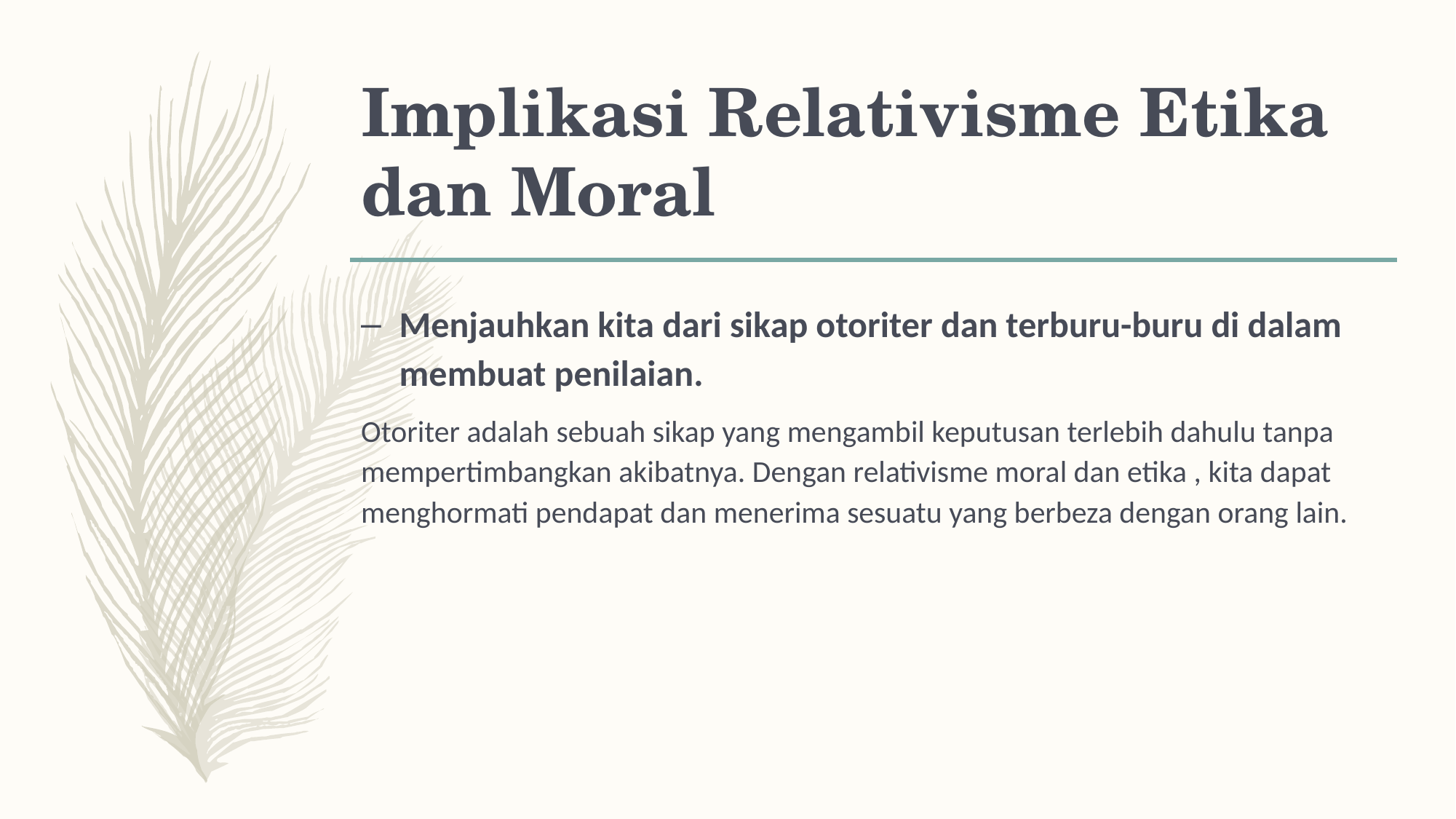

# Implikasi Relativisme Etika dan Moral
Menjauhkan kita dari sikap otoriter dan terburu-buru di dalam membuat penilaian.
Otoriter adalah sebuah sikap yang mengambil keputusan terlebih dahulu tanpa mempertimbangkan akibatnya. Dengan relativisme moral dan etika , kita dapat menghormati pendapat dan menerima sesuatu yang berbeza dengan orang lain.